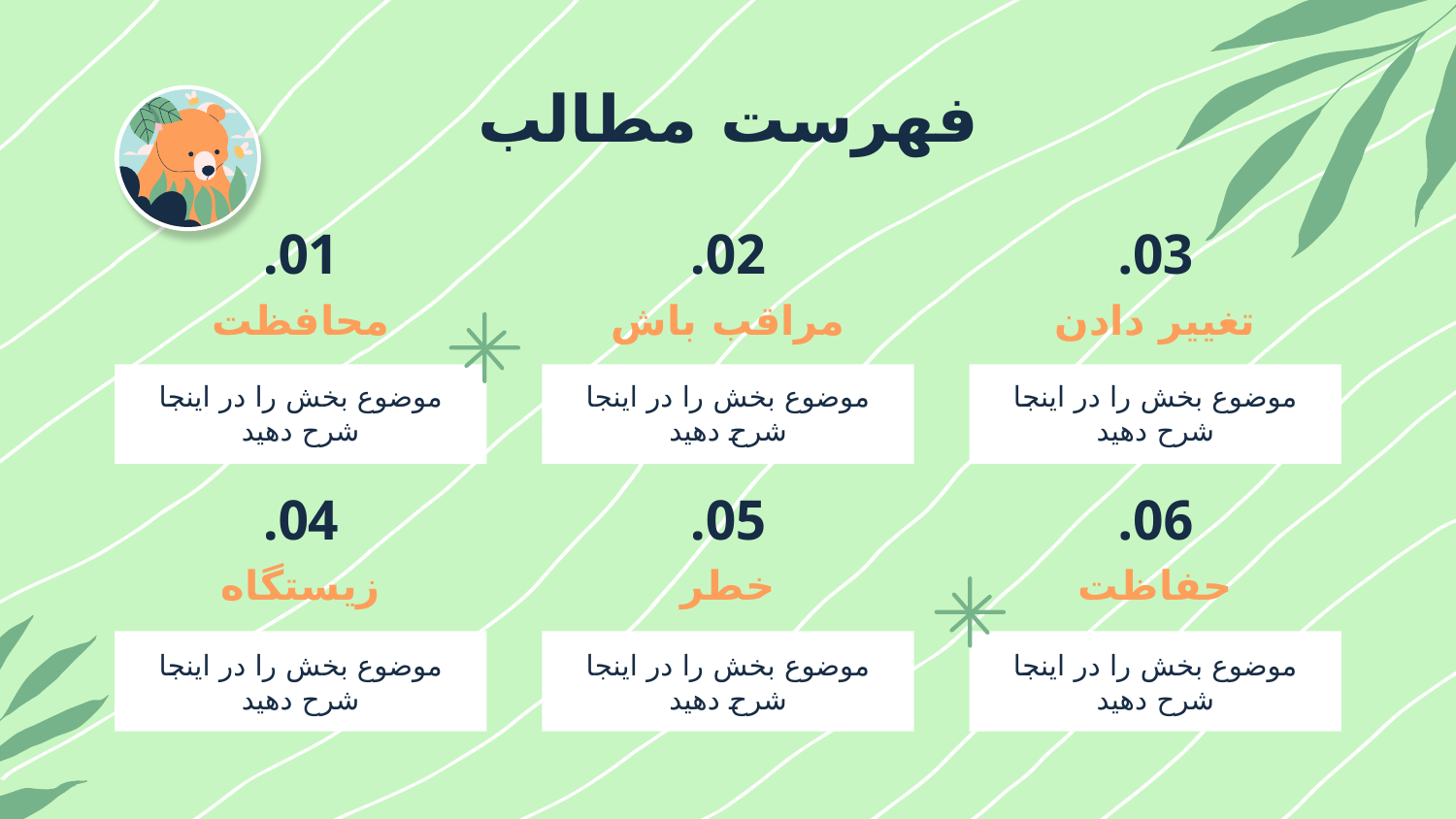

فهرست مطالب

01.
02.
03.
# محافظت
مراقب باش
تغییر دادن

موضوع بخش را در اینجا شرح دهید
موضوع بخش را در اینجا شرح دهید
موضوع بخش را در اینجا شرح دهید
04.
05.
06.
زیستگاه
خطر
حفاظت

موضوع بخش را در اینجا شرح دهید
موضوع بخش را در اینجا شرح دهید
موضوع بخش را در اینجا شرح دهید